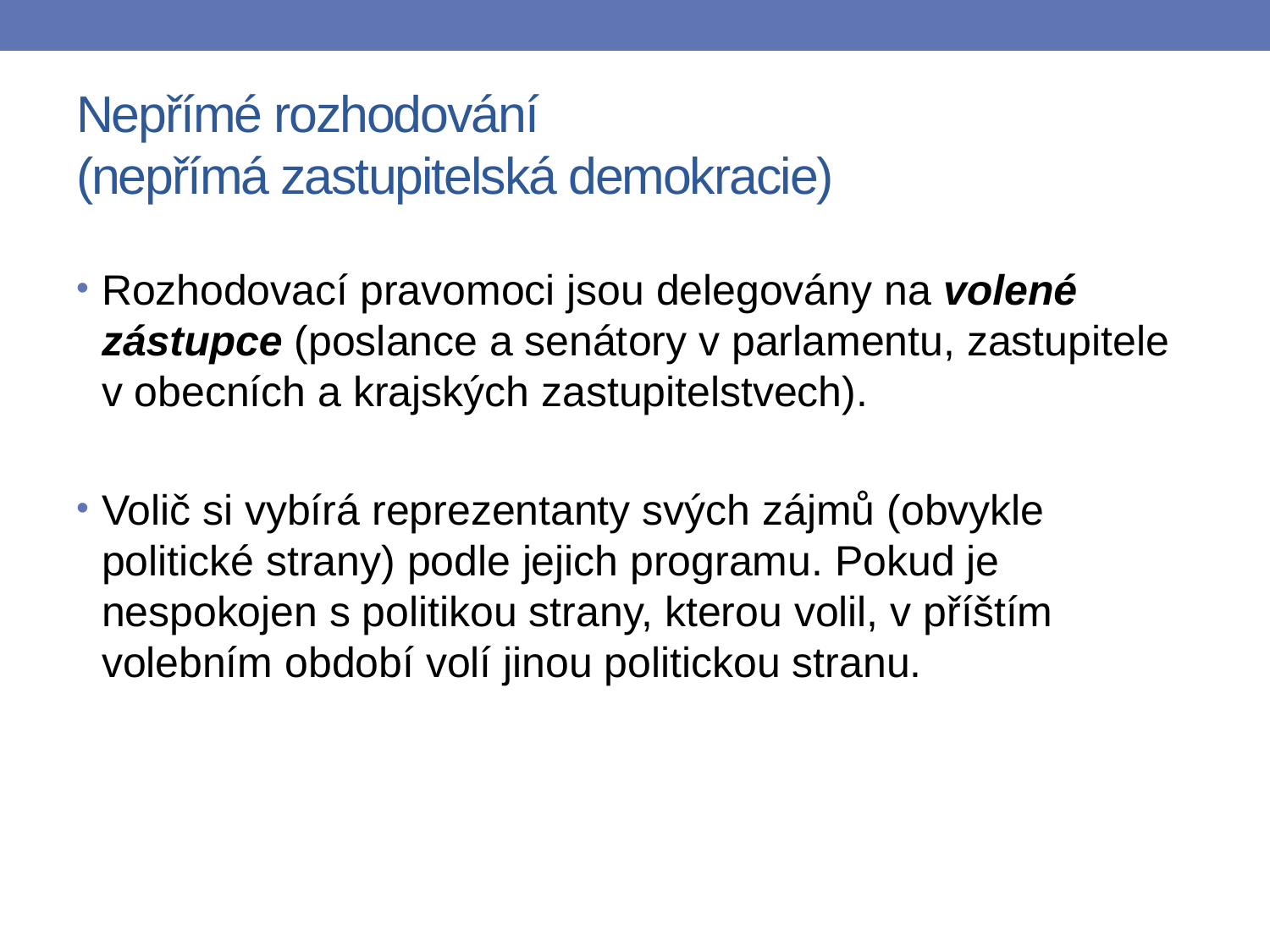

# Nepřímé rozhodování (nepřímá zastupitelská demokracie)
Rozhodovací pravomoci jsou delegovány na volené zástupce (poslance a senátory v parlamentu, zastupitele v obecních a krajských zastupitelstvech).

Volič si vybírá reprezentanty svých zájmů (obvykle politické strany) podle jejich programu. Pokud je nespokojen s politikou strany, kterou volil, v příštím volebním období volí jinou politickou stranu.